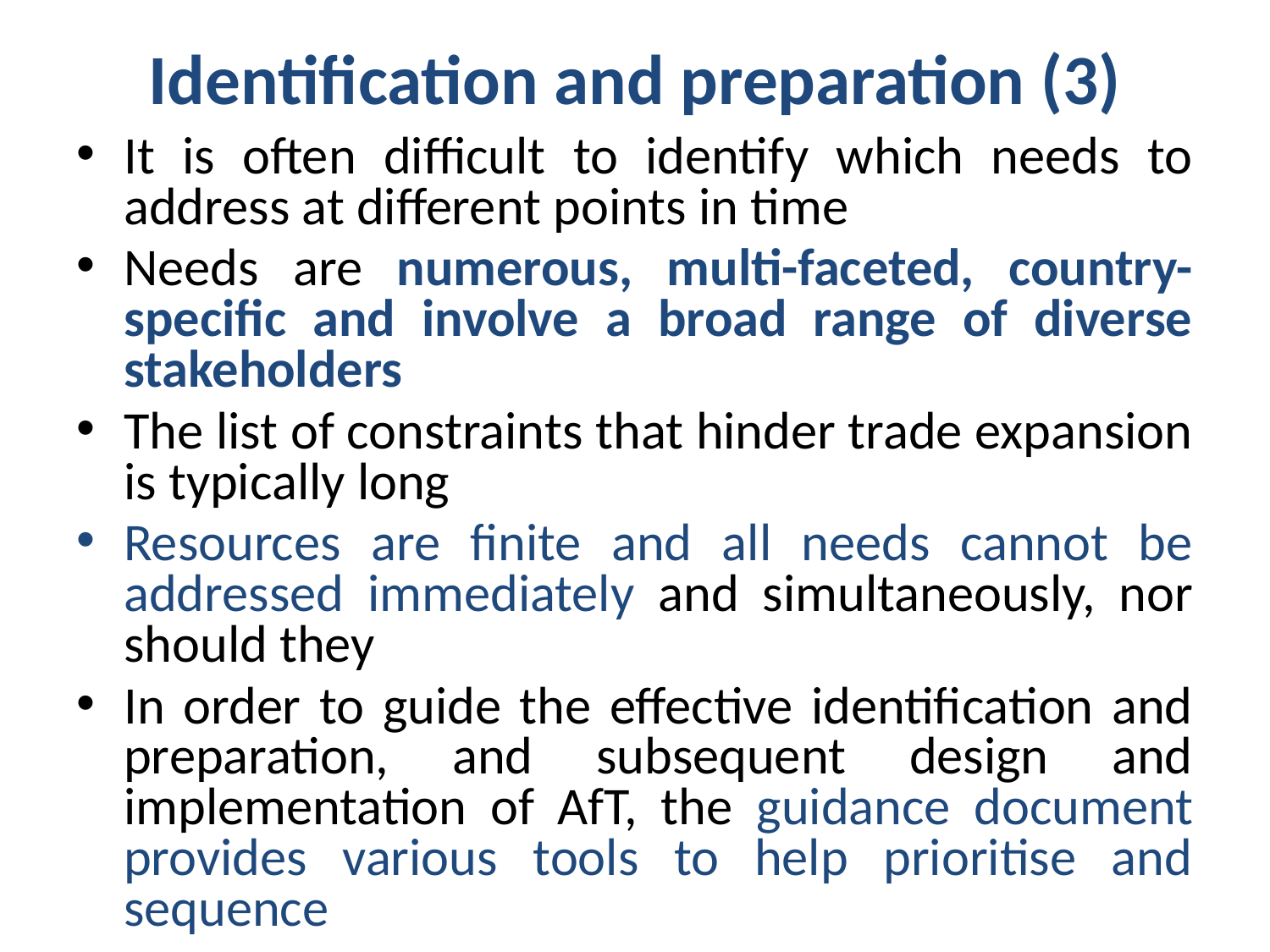

# Identification and preparation (3)
It is often difficult to identify which needs to address at different points in time
Needs are numerous, multi-faceted, country-specific and involve a broad range of diverse stakeholders
The list of constraints that hinder trade expansion is typically long
Resources are finite and all needs cannot be addressed immediately and simultaneously, nor should they
In order to guide the effective identification and preparation, and subsequent design and implementation of AfT, the guidance document provides various tools to help prioritise and sequence